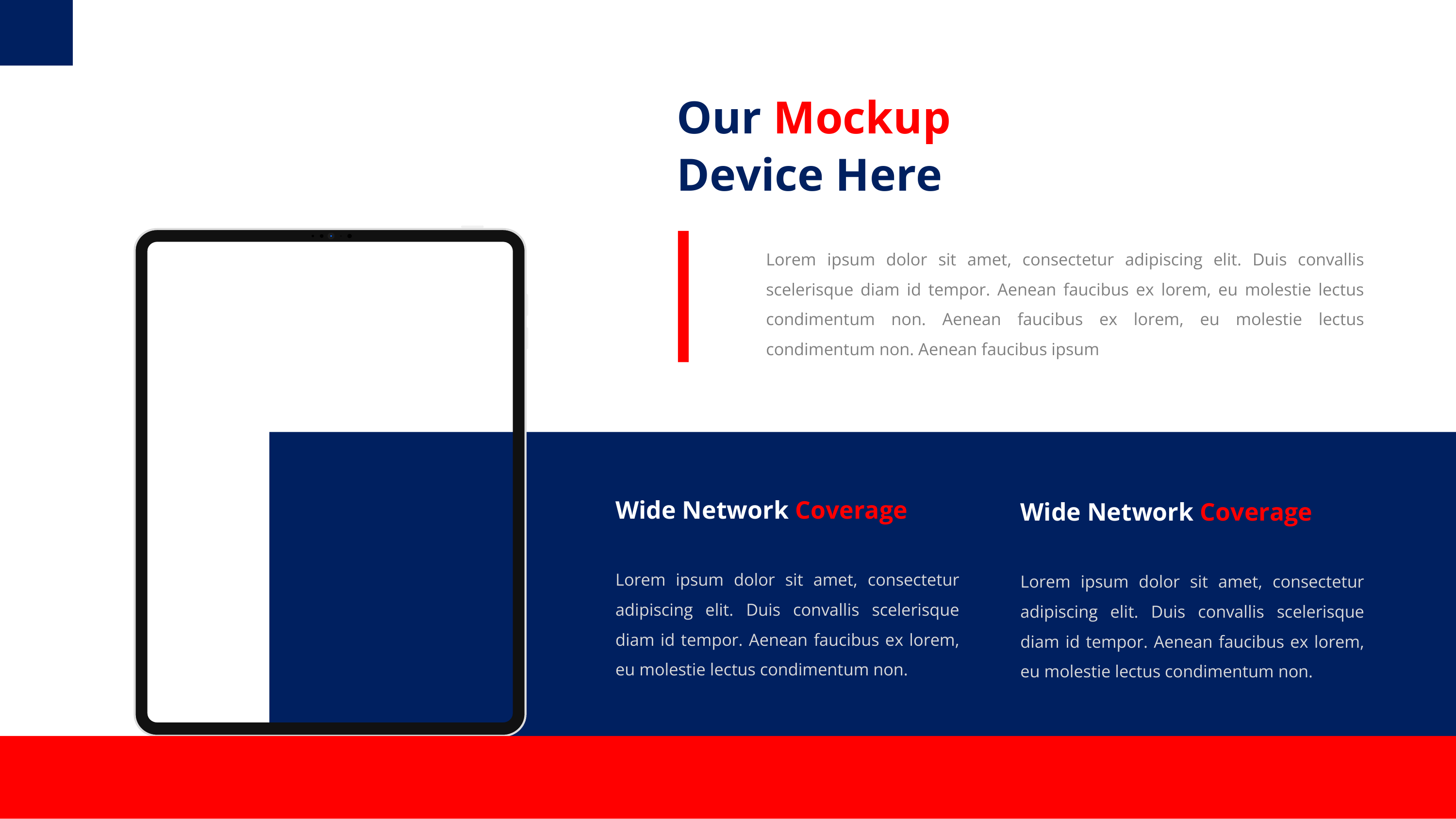

Our Mockup Device Here

Lorem ipsum dolor sit amet, consectetur adipiscing elit. Duis convallis scelerisque diam id tempor. Aenean faucibus ex lorem, eu molestie lectus condimentum non. Aenean faucibus ex lorem, eu molestie lectus condimentum non. Aenean faucibus ipsum

Wide Network Coverage
Wide Network Coverage
Lorem ipsum dolor sit amet, consectetur adipiscing elit. Duis convallis scelerisque diam id tempor. Aenean faucibus ex lorem, eu molestie lectus condimentum non.
Lorem ipsum dolor sit amet, consectetur adipiscing elit. Duis convallis scelerisque diam id tempor. Aenean faucibus ex lorem, eu molestie lectus condimentum non.